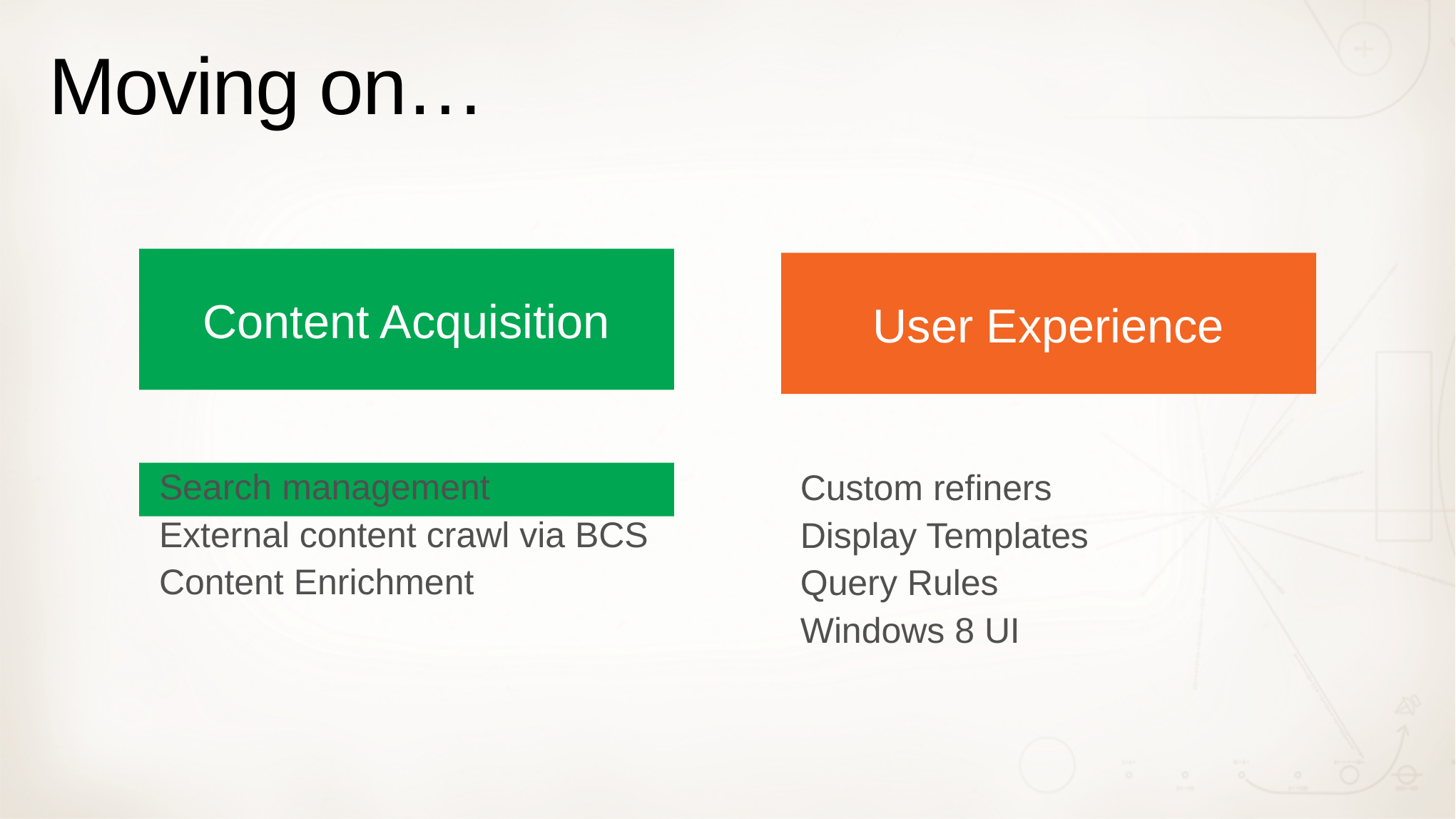

# Moving on…

Content Acquisition
User Experience
Search management
External content crawl via BCS
Content Enrichment
Custom refiners
Display Templates
Query Rules
Windows 8 UI